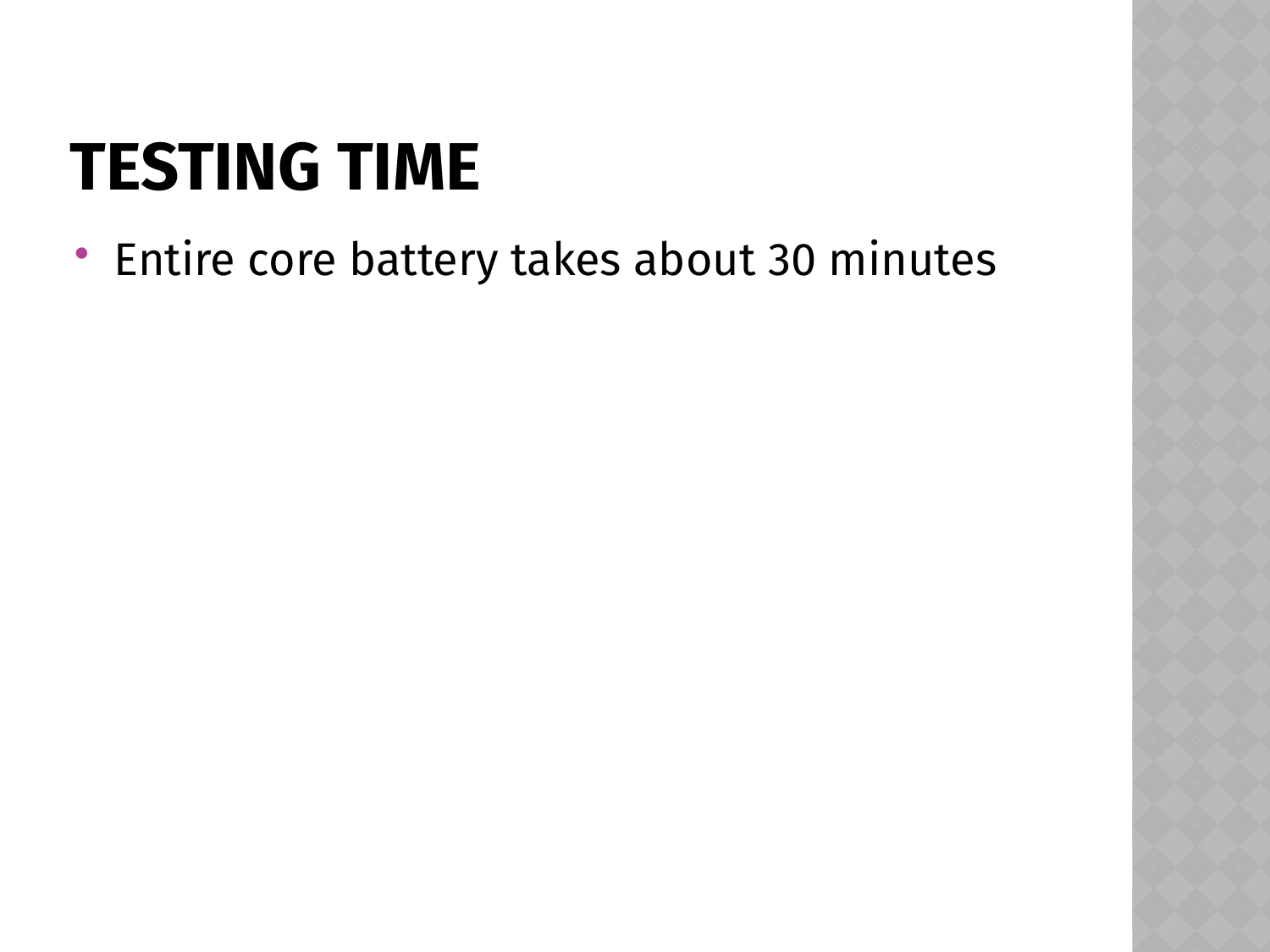

# Testing Time
Entire core battery takes about 30 minutes